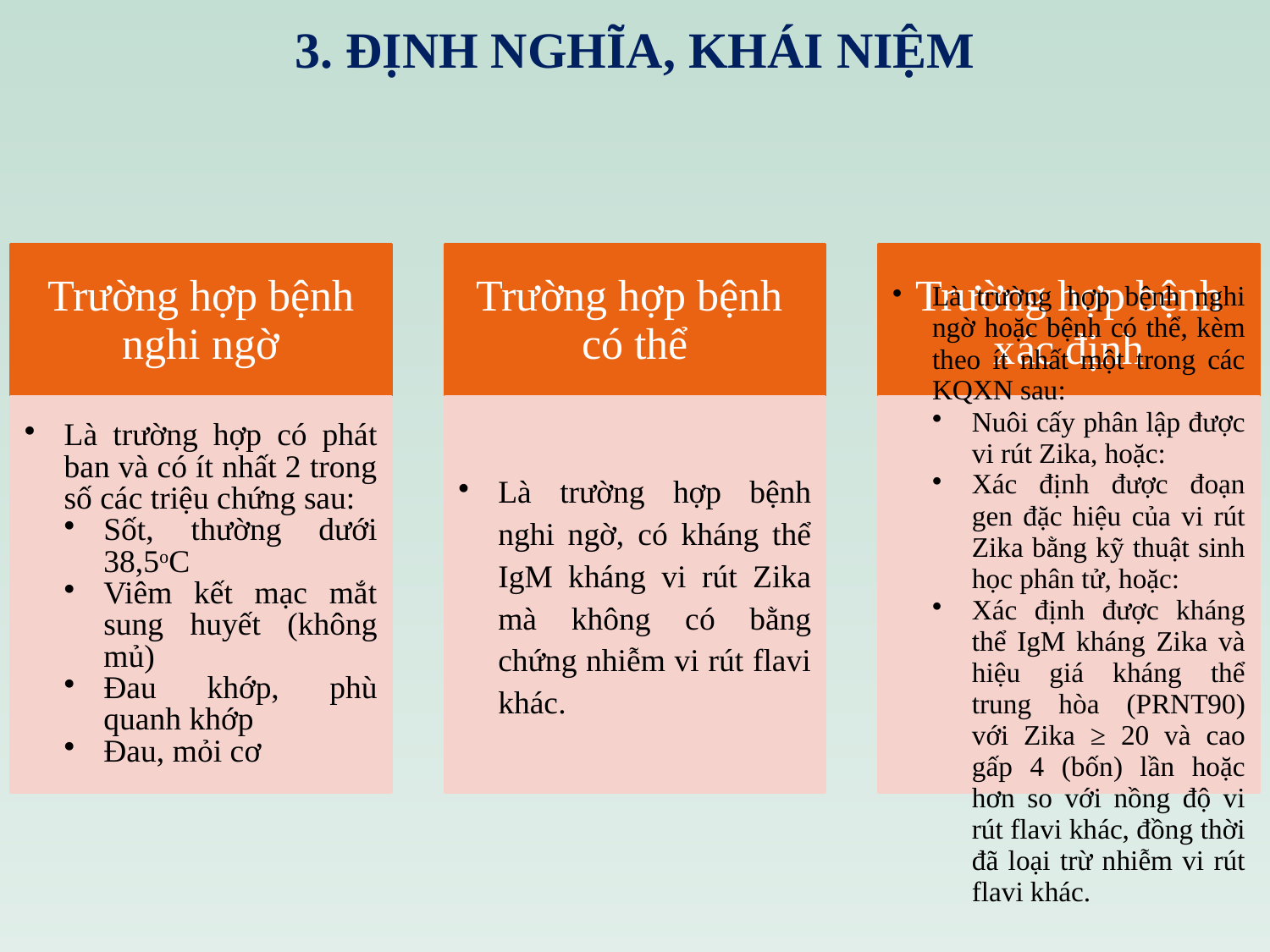

# 3. ĐỊNH NGHĨA, KHÁI NIỆM
Trường hợp bệnh nghi ngờ
Đau, mỏi cơ
Đau khớp, phù quanh khớp
Viêm kết mạc mắt sung huyết (không mủ)
Là trường hợp bệnh nghi ngờ, có kháng thể IgM kháng vi rút Zika mà không có bằng chứng nhiễm vi rút flavi khác.
Sốt, thường dưới 38,5oC
Nuôi cấy phân lập được vi rút Zika, hoặc:
Xác định được đoạn gen đặc hiệu của vi rút Zika bằng kỹ thuật sinh học phân tử, hoặc:
Xác định được kháng thể IgM kháng Zika và hiệu giá kháng thể trung hòa (PRNT90) với Zika ≥ 20 và cao gấp 4 (bốn) lần hoặc hơn so với nồng độ vi rút flavi khác, đồng thời đã loại trừ nhiễm vi rút flavi khác.
Là trường hợp có phát ban và có ít nhất 2 trong số các triệu chứng sau:
Trường hợp bệnh
có thể